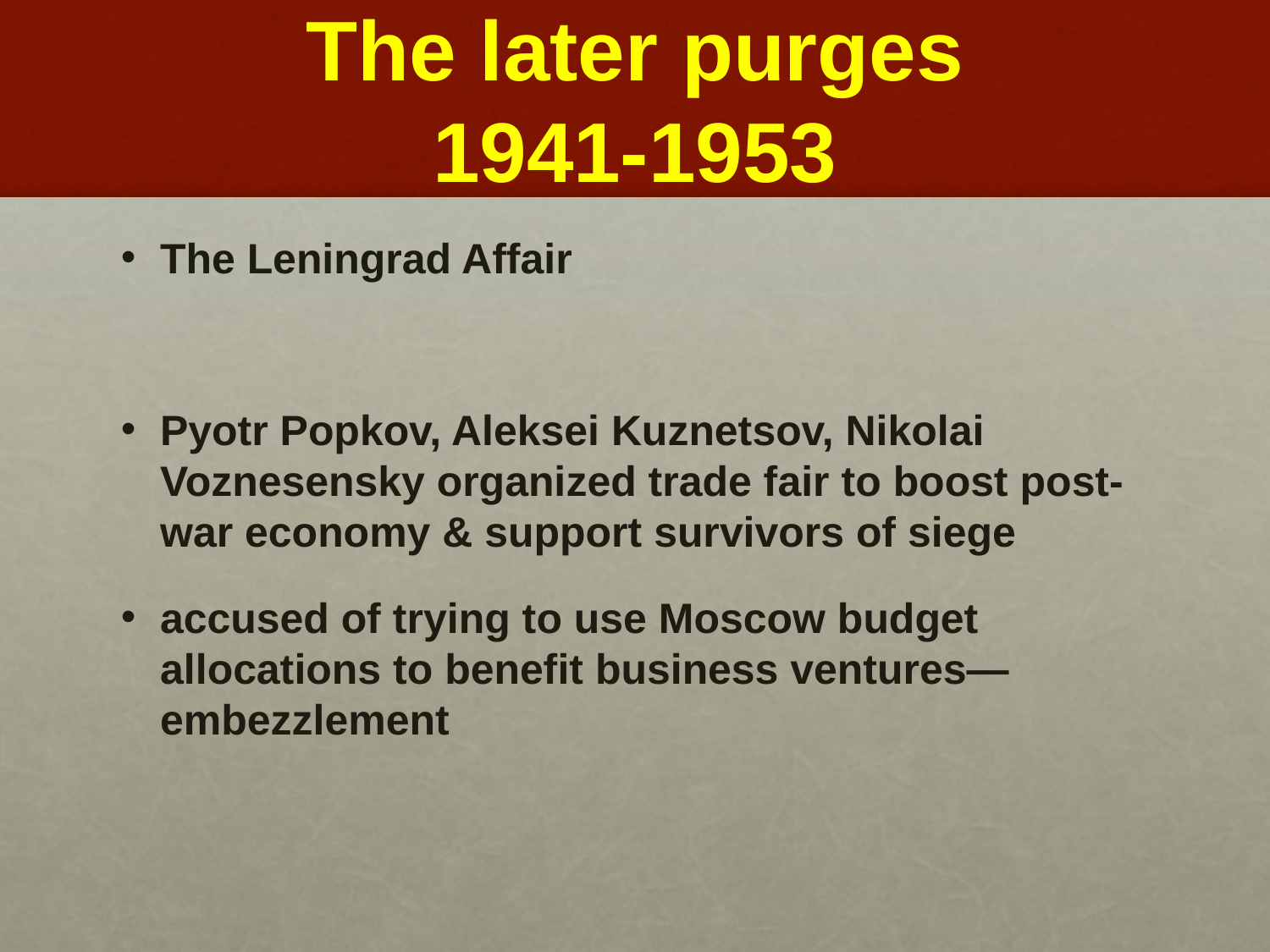

# The later purges 1941-1953
The Leningrad Affair

Pyotr Popkov, Aleksei Kuznetsov, Nikolai Voznesensky organized trade fair to boost post-war economy & support survivors of siege
accused of trying to use Moscow budget allocations to benefit business ventures—embezzlement